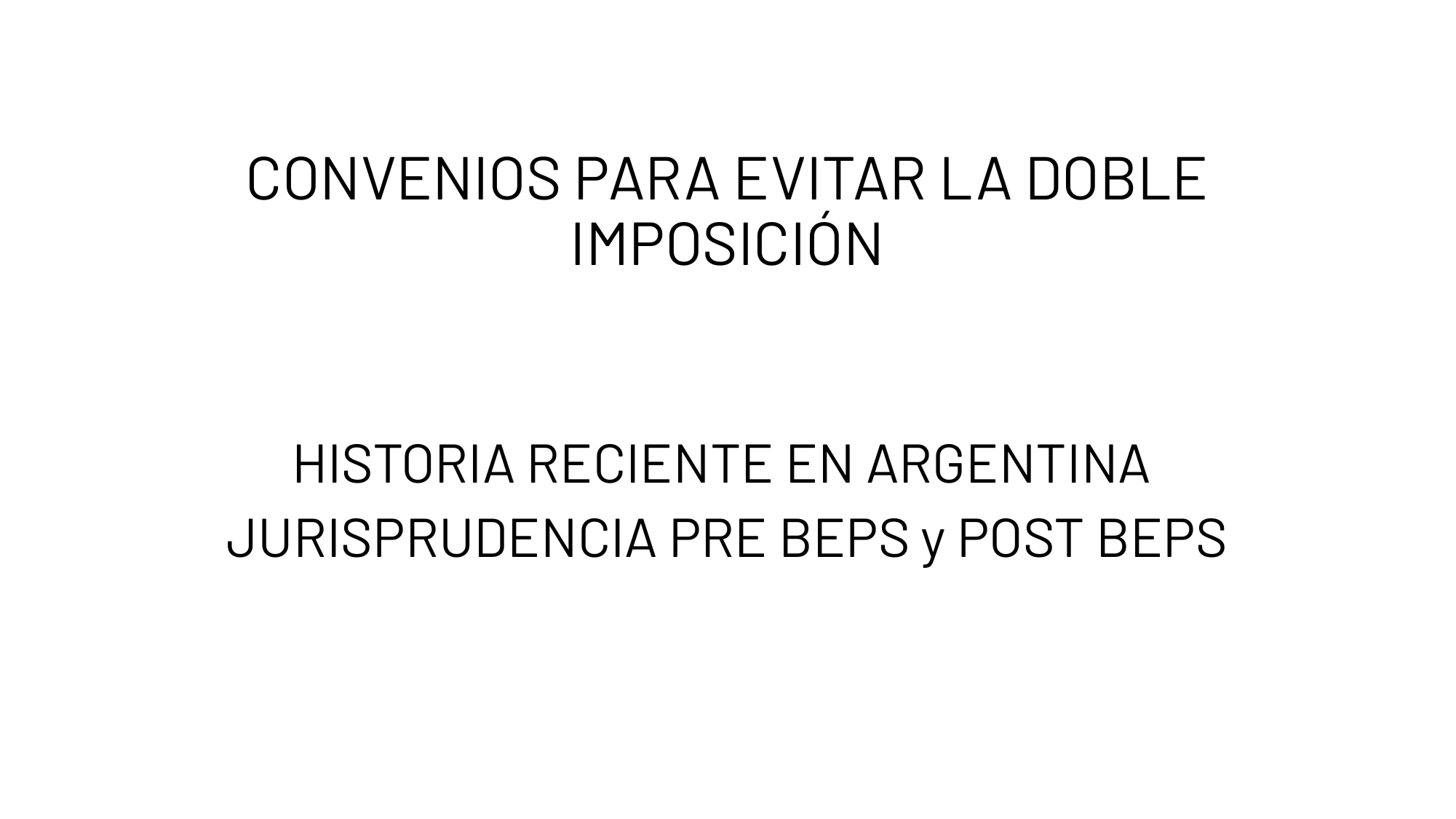

# CONVENIOS PARA EVITAR LA DOBLE IMPOSICIÓN
HISTORIA RECIENTE EN ARGENTINA
JURISPRUDENCIA PRE BEPS y POST BEPS